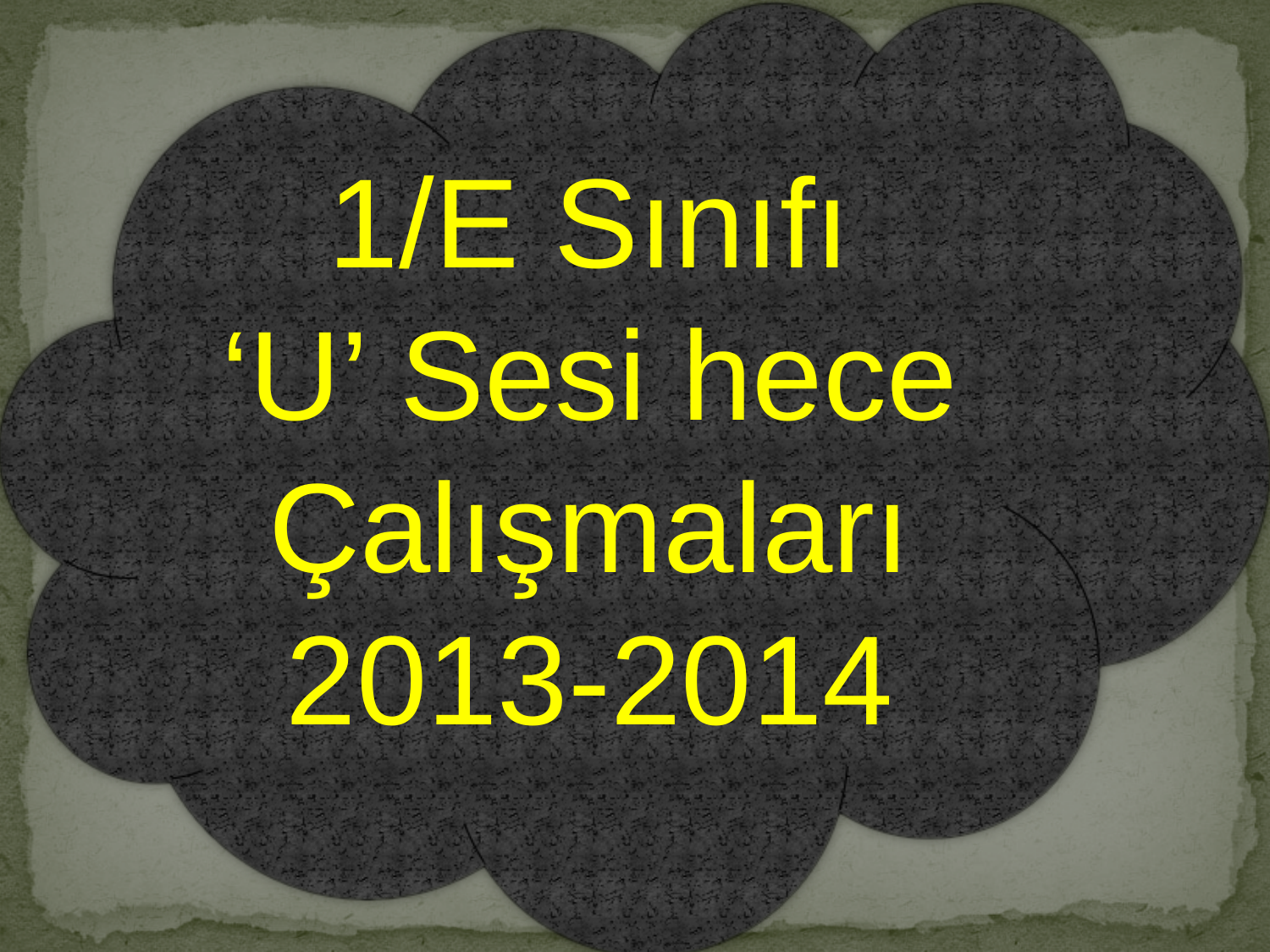

1/E Sınıfı
‘U’ Sesi hece Çalışmaları
2013-2014

Erhan KESKİN